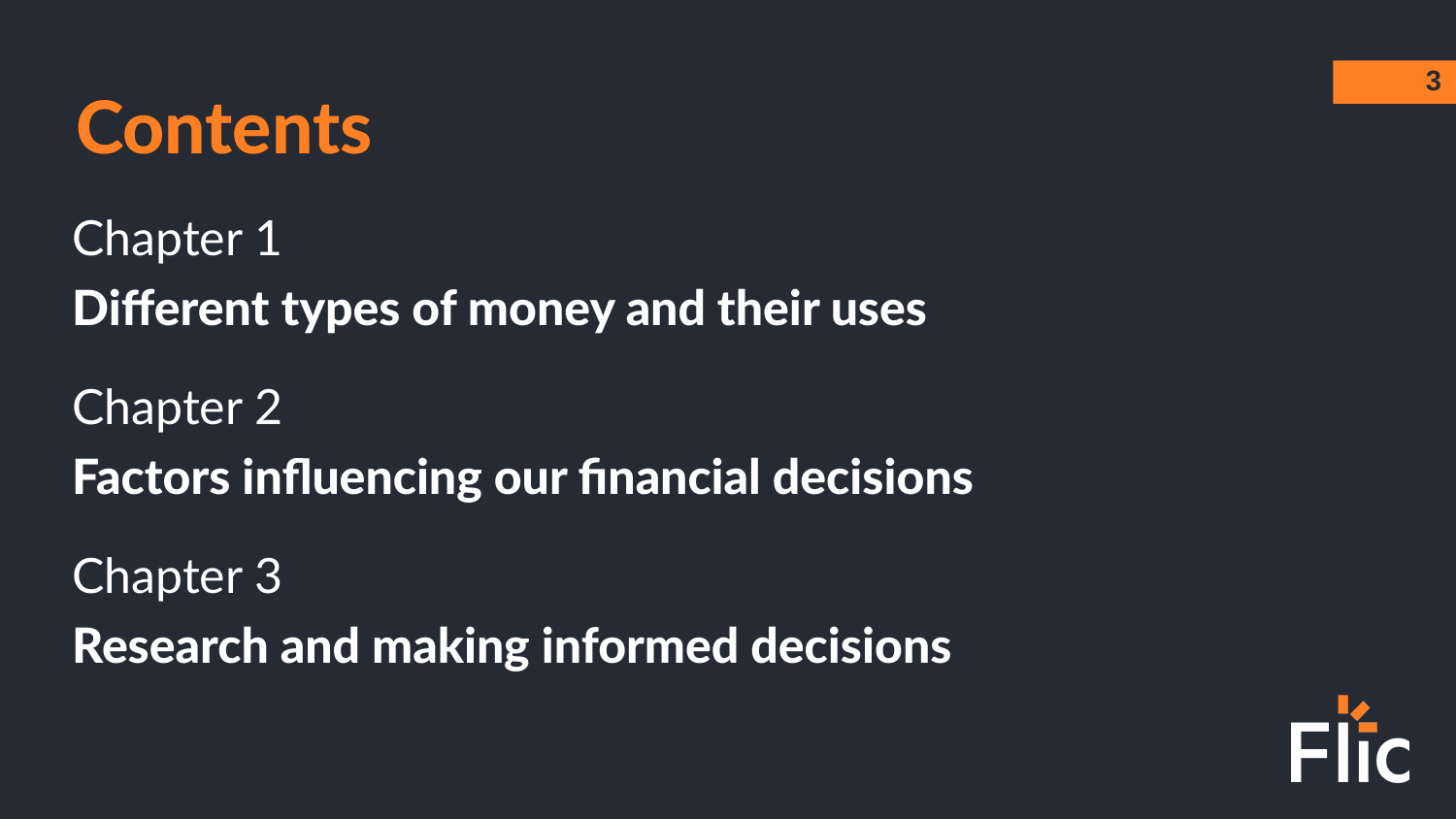

3
Contents
Chapter 1
Different types of money and their uses

Chapter 2
Factors influencing our financial decisions

Chapter 3
Research and making informed decisions

3